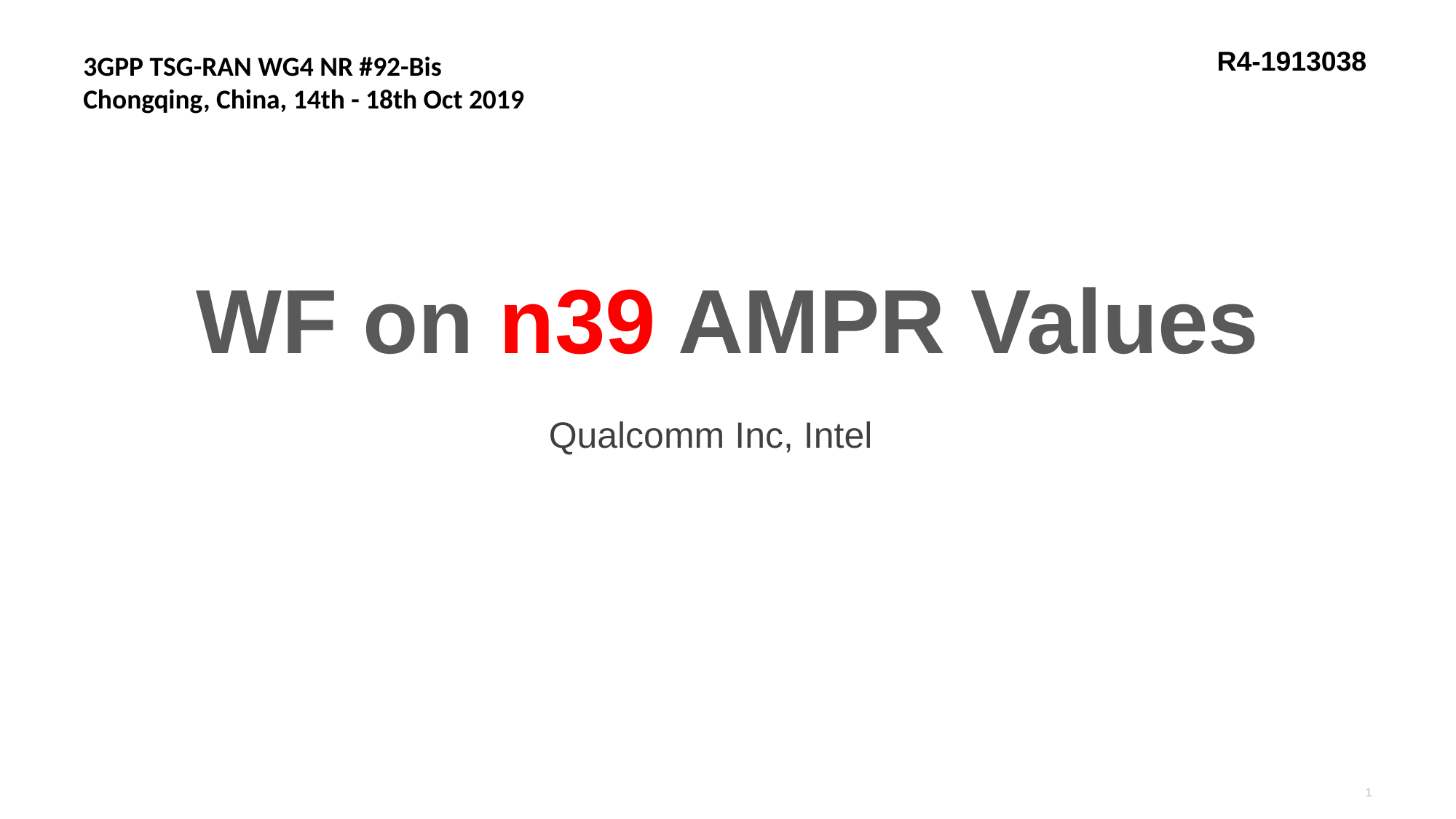

R4-1913038
3GPP TSG-RAN WG4 NR #92-Bis
Chongqing, China, 14th - 18th Oct 2019
# WF on n39 AMPR Values
Qualcomm Inc, Intel